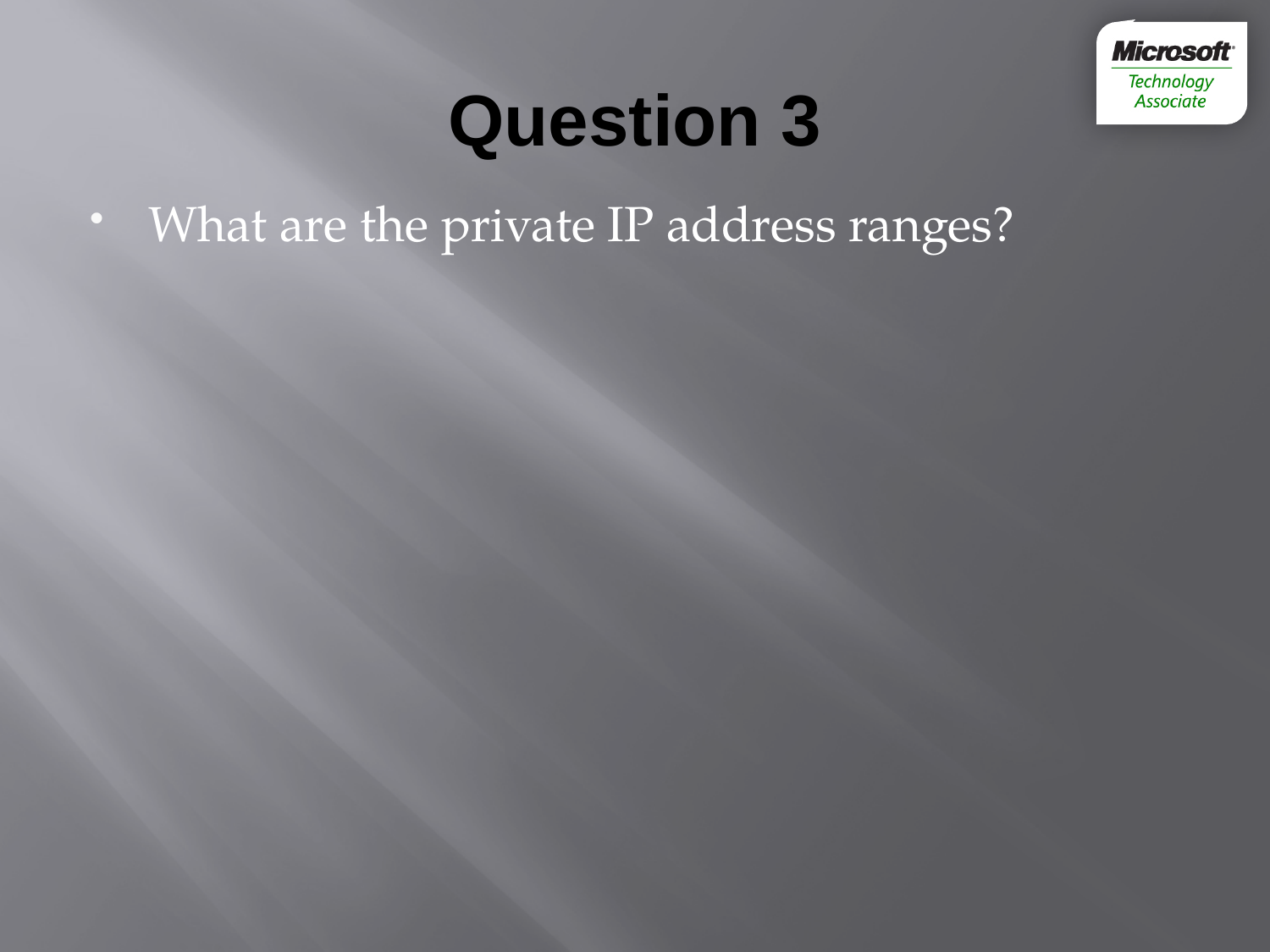

# Question 3
What are the private IP address ranges?